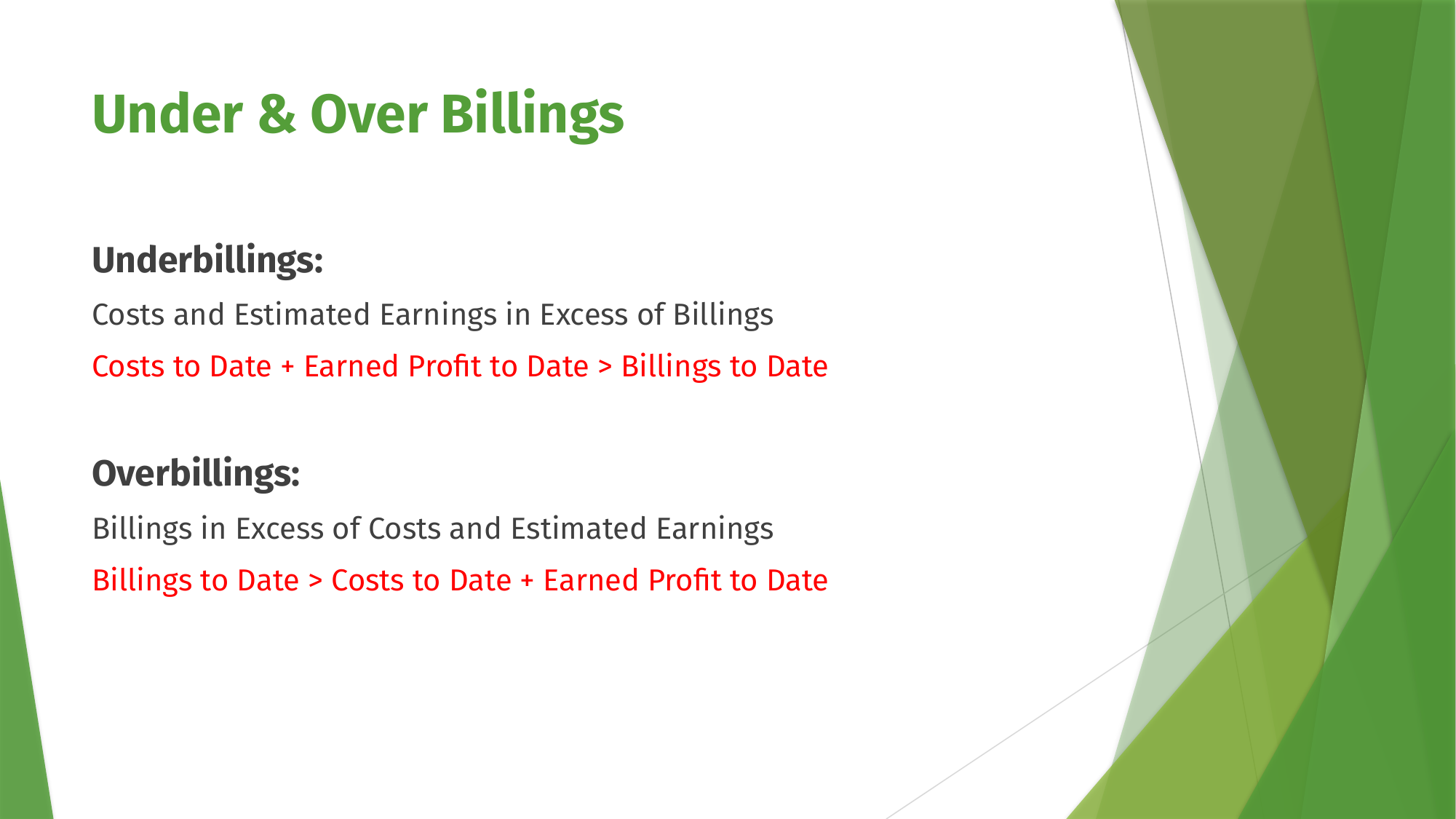

# Under & Over Billings
Underbillings:
Costs and Estimated Earnings in Excess of Billings
Costs to Date + Earned Profit to Date > Billings to Date

Overbillings:
Billings in Excess of Costs and Estimated Earnings
Billings to Date > Costs to Date + Earned Profit to Date